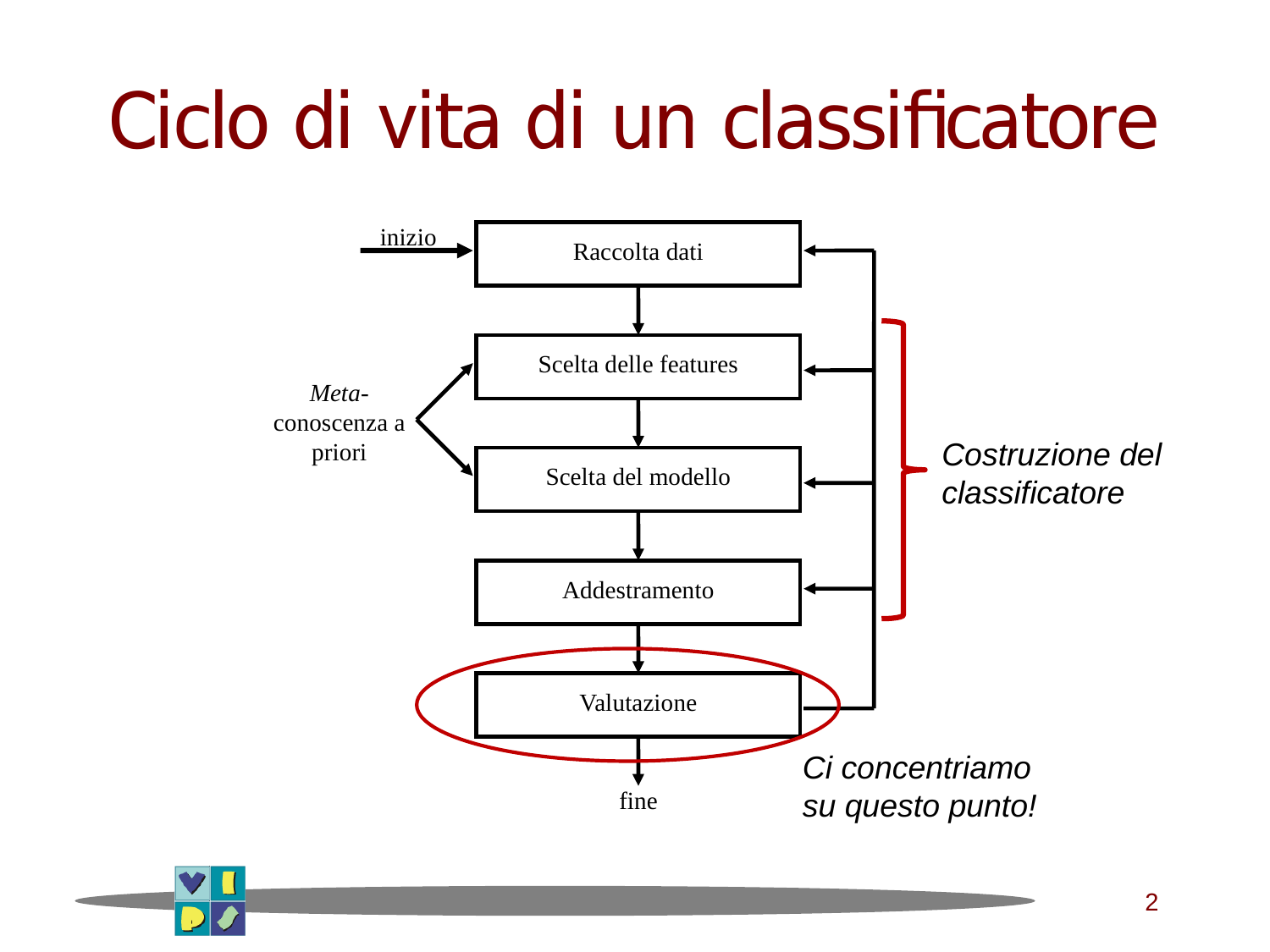

# Ciclo di vita di un classificatore
inizio

Raccolta dati

Scelta delle features

Meta-conoscenza a priori

Scelta del modello

Addestramento

Valutazione

fine

Costruzione del classificatore

Ci concentriamo su questo punto!
2